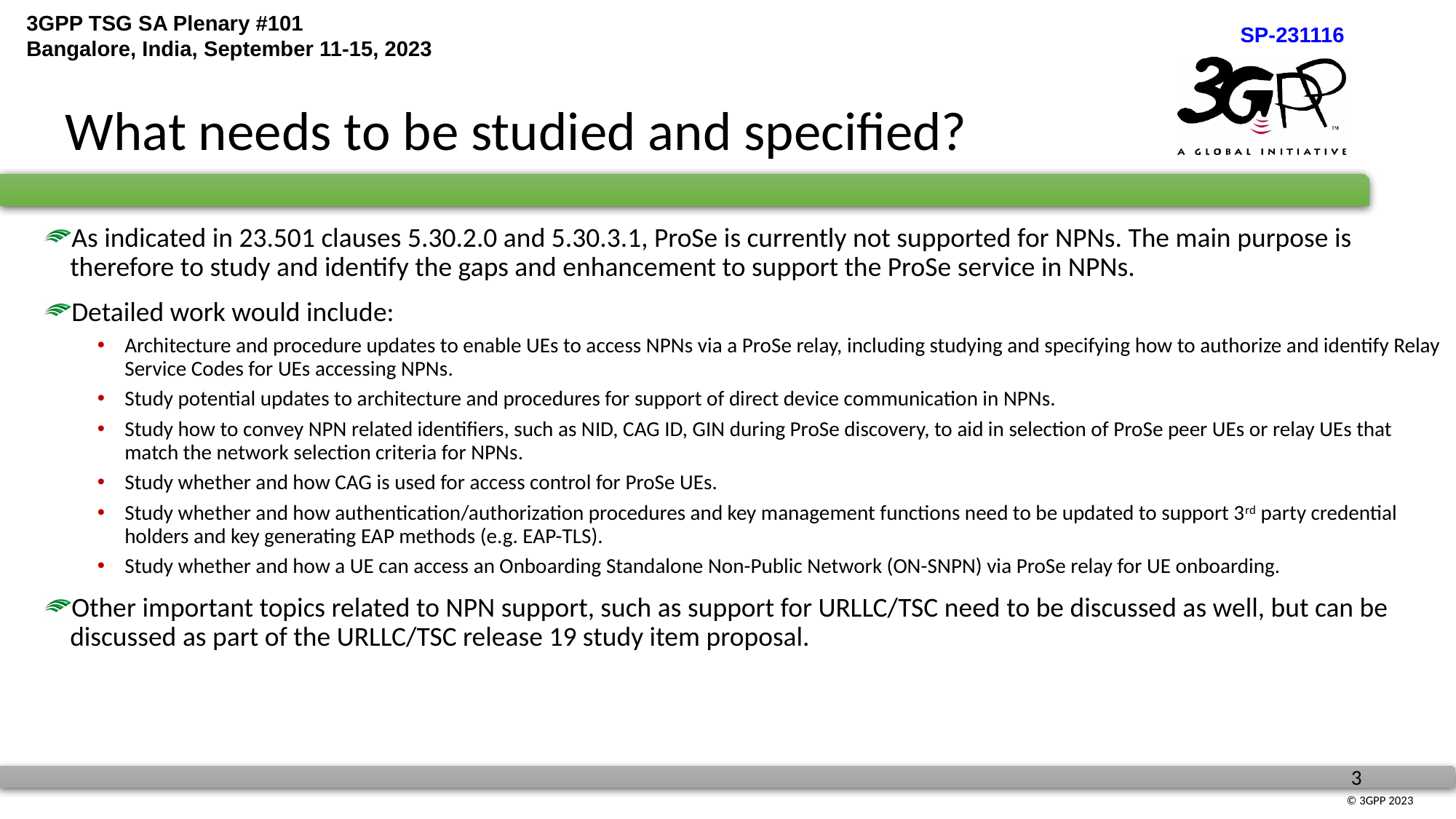

# What needs to be studied and specified?
As indicated in 23.501 clauses 5.30.2.0 and 5.30.3.1, ProSe is currently not supported for NPNs. The main purpose is therefore to study and identify the gaps and enhancement to support the ProSe service in NPNs.
Detailed work would include:
Architecture and procedure updates to enable UEs to access NPNs via a ProSe relay, including studying and specifying how to authorize and identify Relay Service Codes for UEs accessing NPNs.
Study potential updates to architecture and procedures for support of direct device communication in NPNs.
Study how to convey NPN related identifiers, such as NID, CAG ID, GIN during ProSe discovery, to aid in selection of ProSe peer UEs or relay UEs that match the network selection criteria for NPNs.
Study whether and how CAG is used for access control for ProSe UEs.
Study whether and how authentication/authorization procedures and key management functions need to be updated to support 3rd party credential holders and key generating EAP methods (e.g. EAP-TLS).
Study whether and how a UE can access an Onboarding Standalone Non-Public Network (ON-SNPN) via ProSe relay for UE onboarding.
Other important topics related to NPN support, such as support for URLLC/TSC need to be discussed as well, but can be discussed as part of the URLLC/TSC release 19 study item proposal.